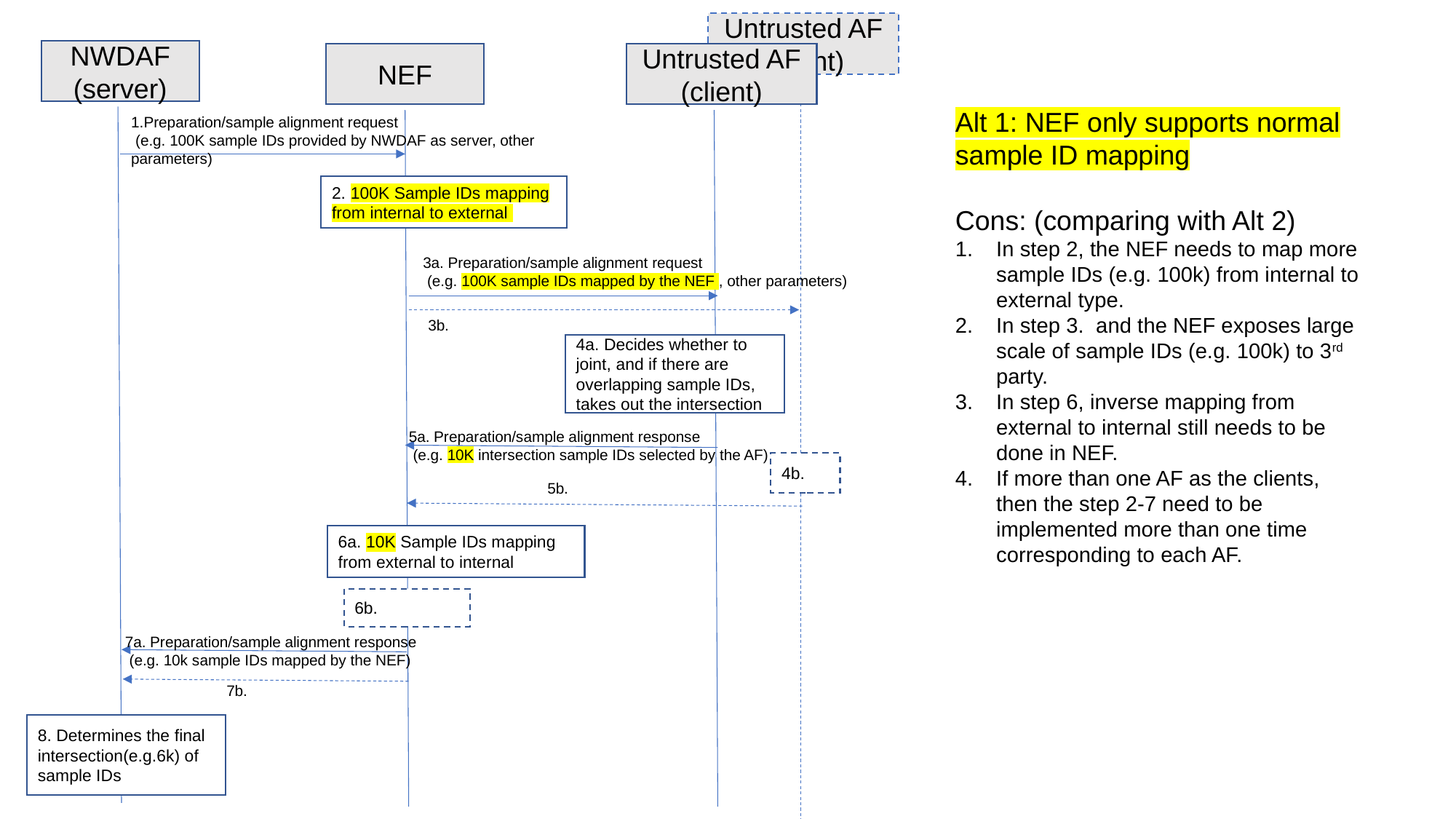

Untrusted AF
(client)
NWDAF
(server)
NEF
Untrusted AF
(client)
1.Preparation/sample alignment request
 (e.g. 100K sample IDs provided by NWDAF as server, other parameters)
2. 100K Sample IDs mapping from internal to external
3a. Preparation/sample alignment request
 (e.g. 100K sample IDs mapped by the NEF , other parameters)
3b.
4a. Decides whether to joint, and if there are overlapping sample IDs, takes out the intersection
5a. Preparation/sample alignment response
 (e.g. 10K intersection sample IDs selected by the AF)
4b.
5b.
6a. 10K Sample IDs mapping from external to internal
6b.
7a. Preparation/sample alignment response
 (e.g. 10k sample IDs mapped by the NEF)
7b.
8. Determines the final intersection(e.g.6k) of sample IDs
Alt 1: NEF only supports normal sample ID mapping

Cons: (comparing with Alt 2)
In step 2, the NEF needs to map more sample IDs (e.g. 100k) from internal to external type.
In step 3.  and the NEF exposes large scale of sample IDs (e.g. 100k) to 3rd party.
In step 6, inverse mapping from external to internal still needs to be done in NEF.
If more than one AF as the clients, then the step 2-7 need to be implemented more than one time corresponding to each AF.